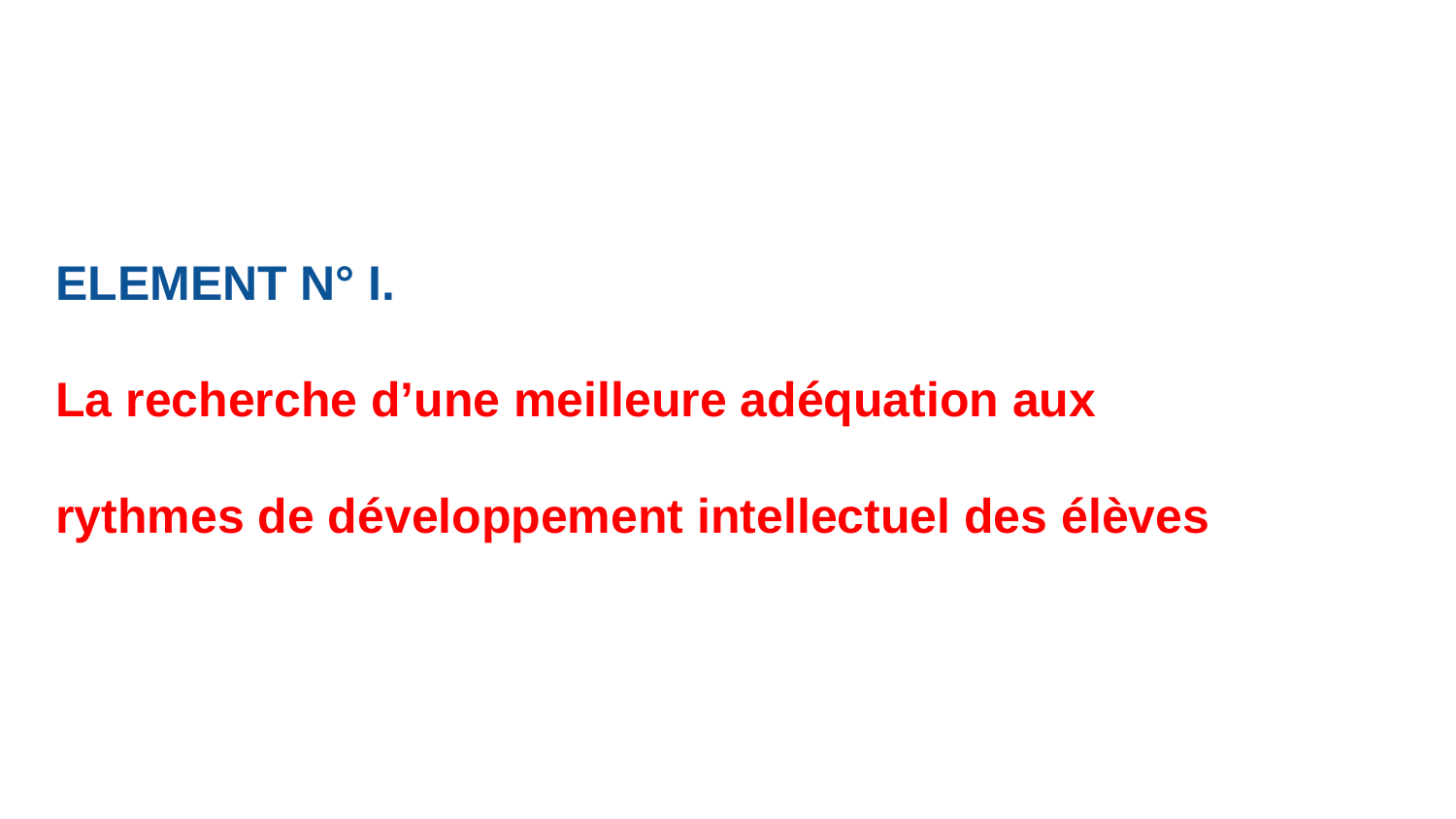

# ELEMENT N° I.

La recherche d’une meilleure adéquation aux

rythmes de développement intellectuel des élèves